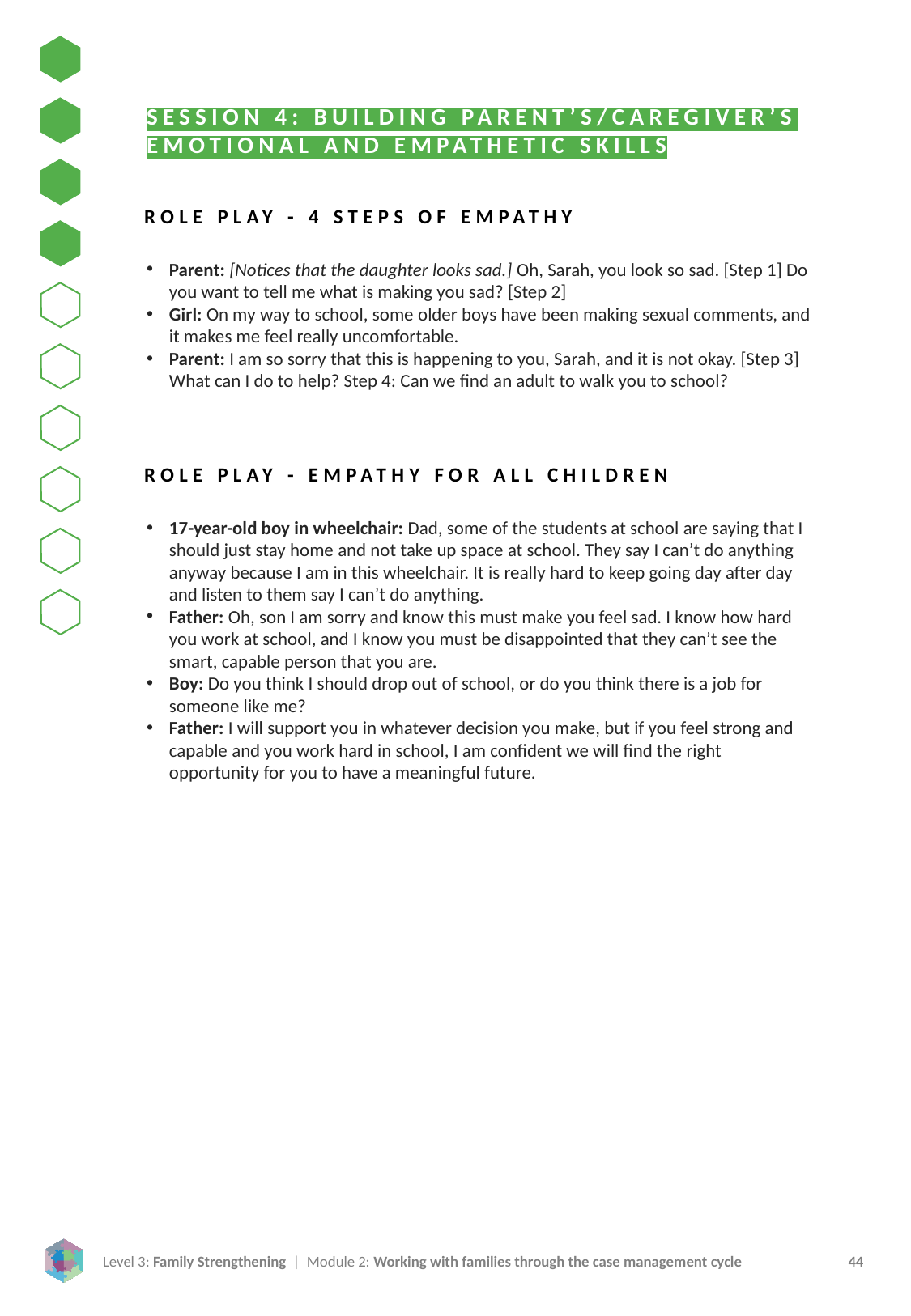

SESSION 4: BUILDING PARENT’S/CAREGIVER’S EMOTIONAL AND EMPATHETIC SKILLS

ROLE PLAY - 4 STEPS OF EMPATHY

Parent: [Notices that the daughter looks sad.] Oh, Sarah, you look so sad. [Step 1] Do you want to tell me what is making you sad? [Step 2]
Girl: On my way to school, some older boys have been making sexual comments, and it makes me feel really uncomfortable.
Parent: I am so sorry that this is happening to you, Sarah, and it is not okay. [Step 3] What can I do to help? Step 4: Can we find an adult to walk you to school?

ROLE PLAY - EMPATHY FOR ALL CHILDREN

17-year-old boy in wheelchair: Dad, some of the students at school are saying that I should just stay home and not take up space at school. They say I can’t do anything anyway because I am in this wheelchair. It is really hard to keep going day after day and listen to them say I can’t do anything.
Father: Oh, son I am sorry and know this must make you feel sad. I know how hard you work at school, and I know you must be disappointed that they can’t see the smart, capable person that you are.
Boy: Do you think I should drop out of school, or do you think there is a job for someone like me?
Father: I will support you in whatever decision you make, but if you feel strong and capable and you work hard in school, I am confident we will find the right opportunity for you to have a meaningful future.